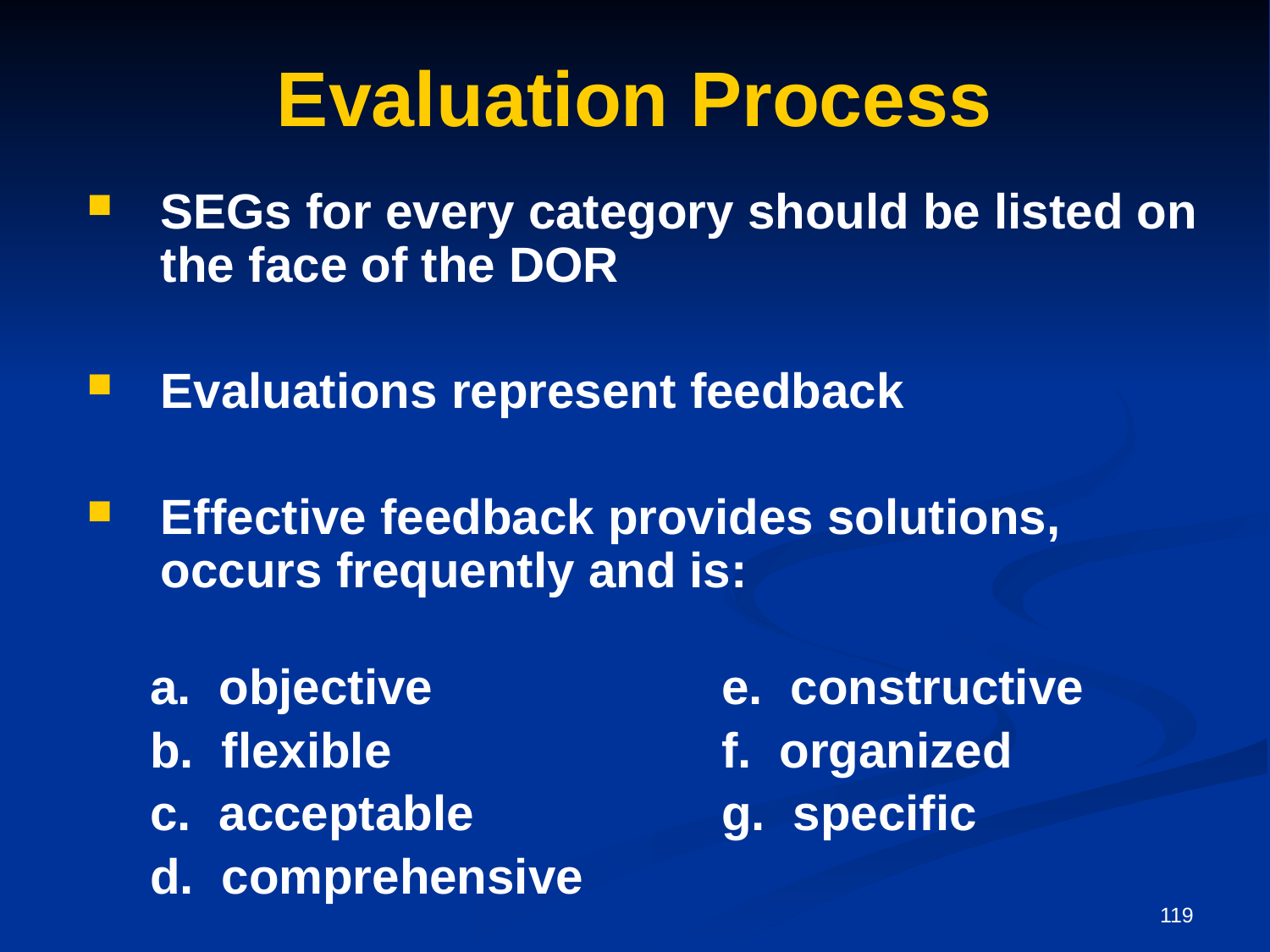

# Evaluation Process
SEGs for every category should be listed on the face of the DOR

Evaluations represent feedback

Effective feedback provides solutions, occurs frequently and is:

a.  objective			e.  constructive
b.  flexible			f.  organized
c.  acceptable		g.  specific
d.  comprehensive
119